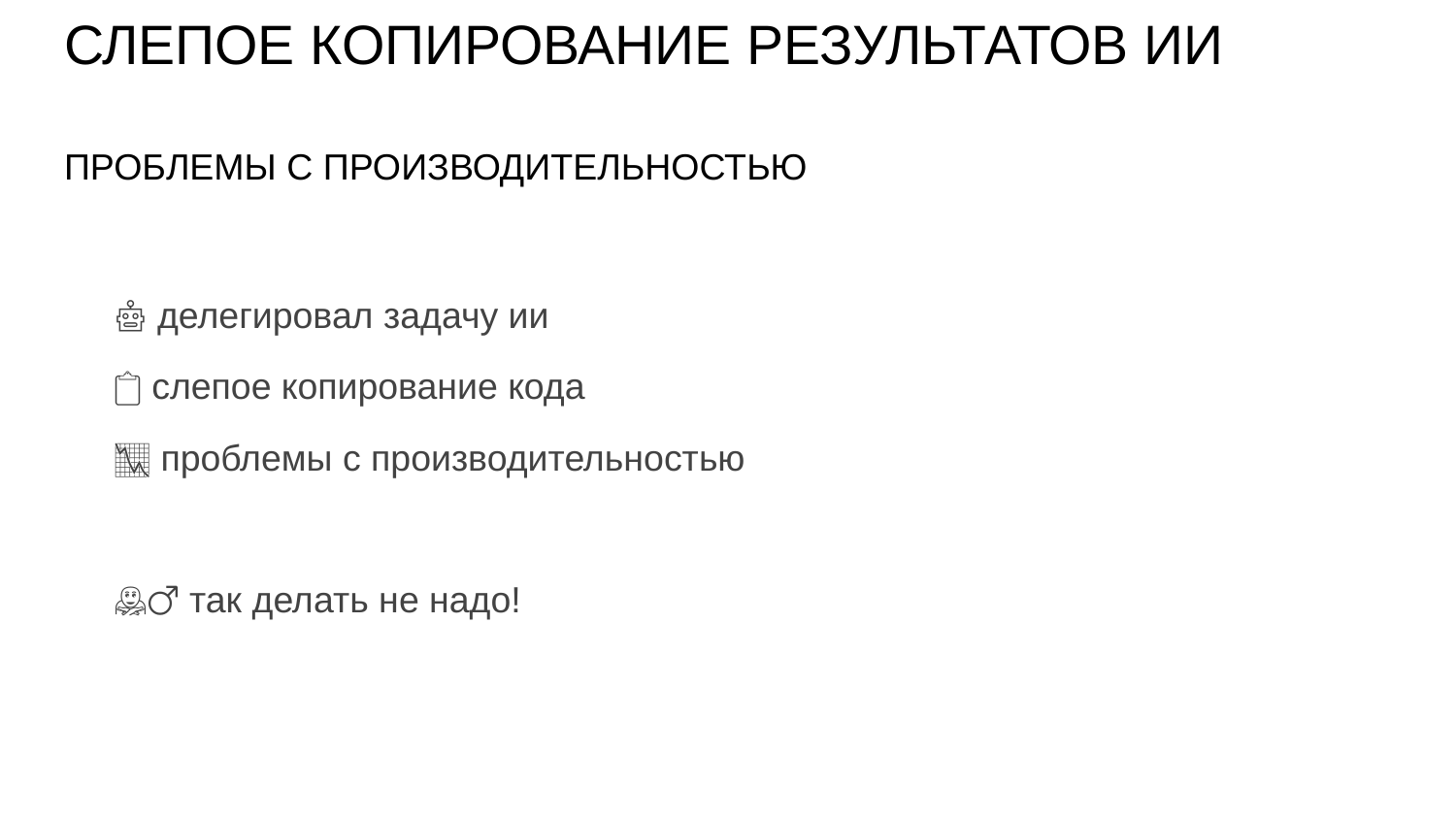

# СЛЕПОЕ КОПИРОВАНИЕ РЕЗУЛЬТАТОВ ИИ
ПРОБЛЕМЫ С ПРОИЗВОДИТЕЛЬНОСТЬЮ
🤖 делегировал задачу ии
📋 слепое копирование кода
📉 проблемы с производительностью

🙅‍♂️ так делать не надо!